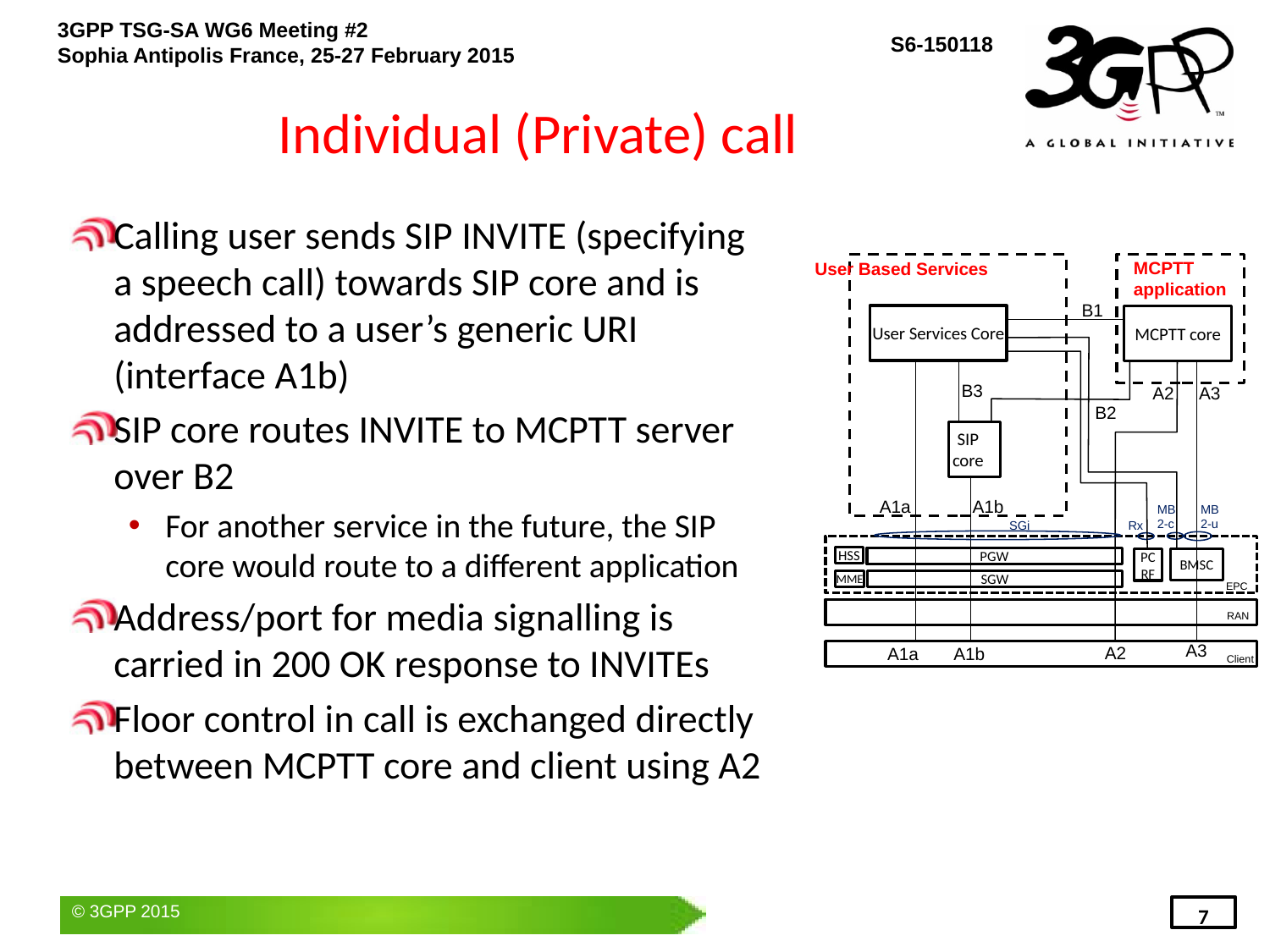

# Individual (Private) call
Calling user sends SIP INVITE (specifying a speech call) towards SIP core and is addressed to a user’s generic URI (interface A1b)
SIP core routes INVITE to MCPTT server over B2
For another service in the future, the SIP core would route to a different application
Address/port for media signalling is carried in 200 OK response to INVITEs
Floor control in call is exchanged directly  between MCPTT core and client using A2
MCPTT
application
User Based Services

B1
User Services Core
MCPTT core

B3
A2
A3
B2
SIP core
A1a
A1b
MB 2-c
MB 2-u
Rx
SGi

HSS
PGW
BMSC
PC
RF
SGW
MME
EPC

RAN
A3
A2
A1a
A1b

Client